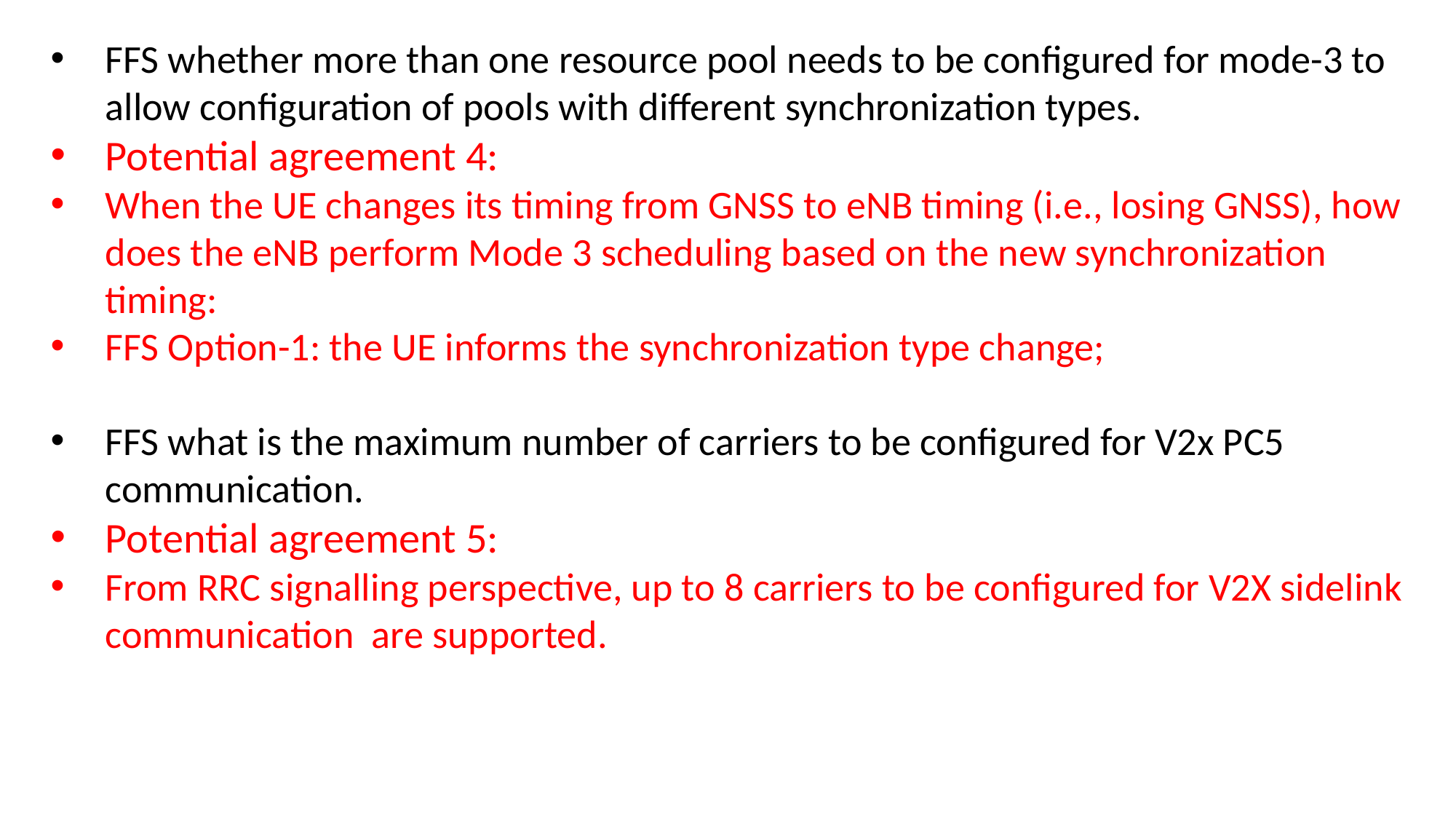

FFS whether more than one resource pool needs to be configured for mode-3 to allow configuration of pools with different synchronization types.
Potential agreement 4:
When the UE changes its timing from GNSS to eNB timing (i.e., losing GNSS), how does the eNB perform Mode 3 scheduling based on the new synchronization timing:
FFS Option-1: the UE informs the synchronization type change;

FFS what is the maximum number of carriers to be configured for V2x PC5 communication.
Potential agreement 5:
From RRC signalling perspective, up to 8 carriers to be configured for V2X sidelink communication  are supported.